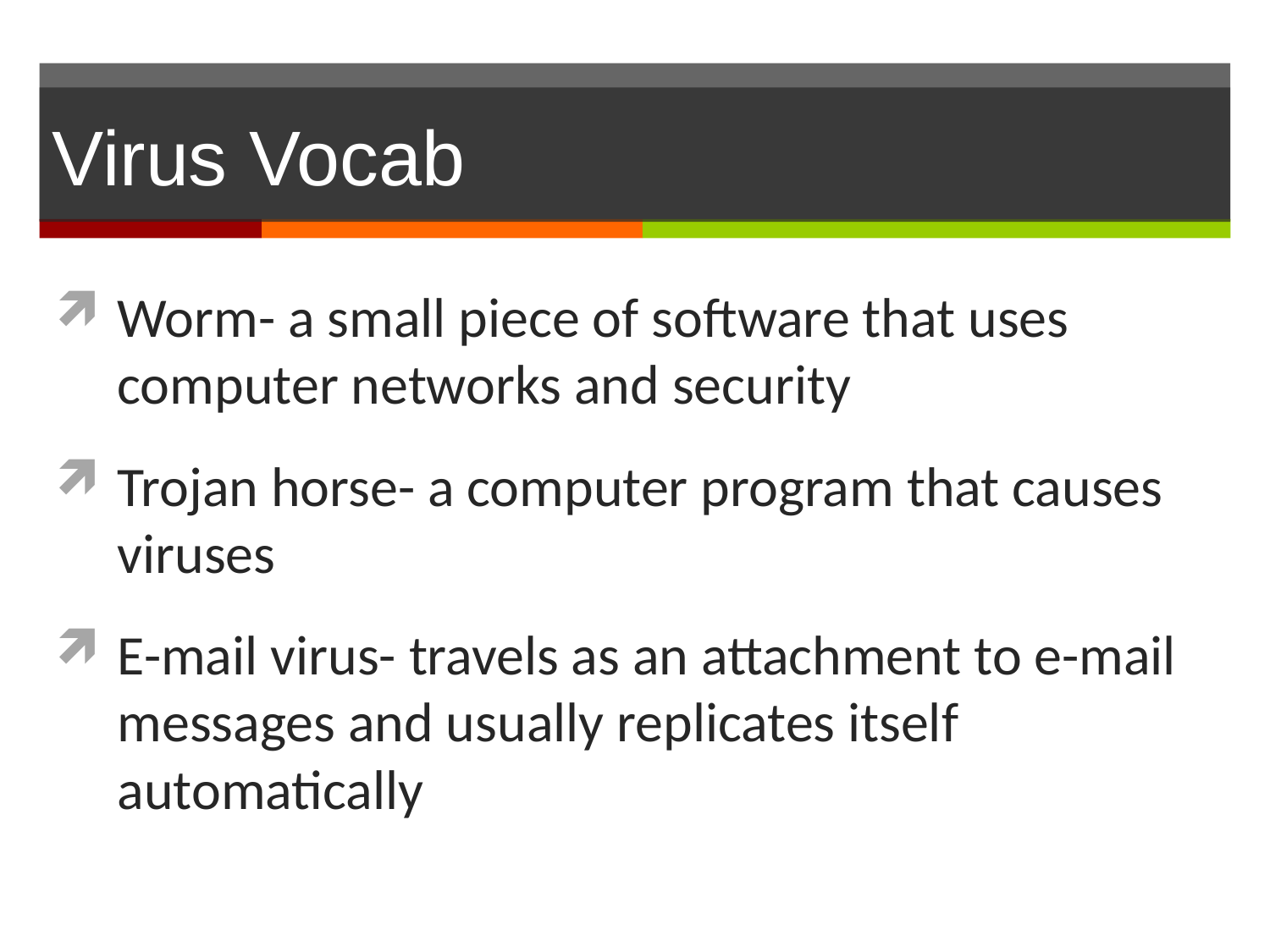

# Virus Vocab
Worm- a small piece of software that uses computer networks and security
Trojan horse- a computer program that causes viruses
E-mail virus- travels as an attachment to e-mail messages and usually replicates itself automatically